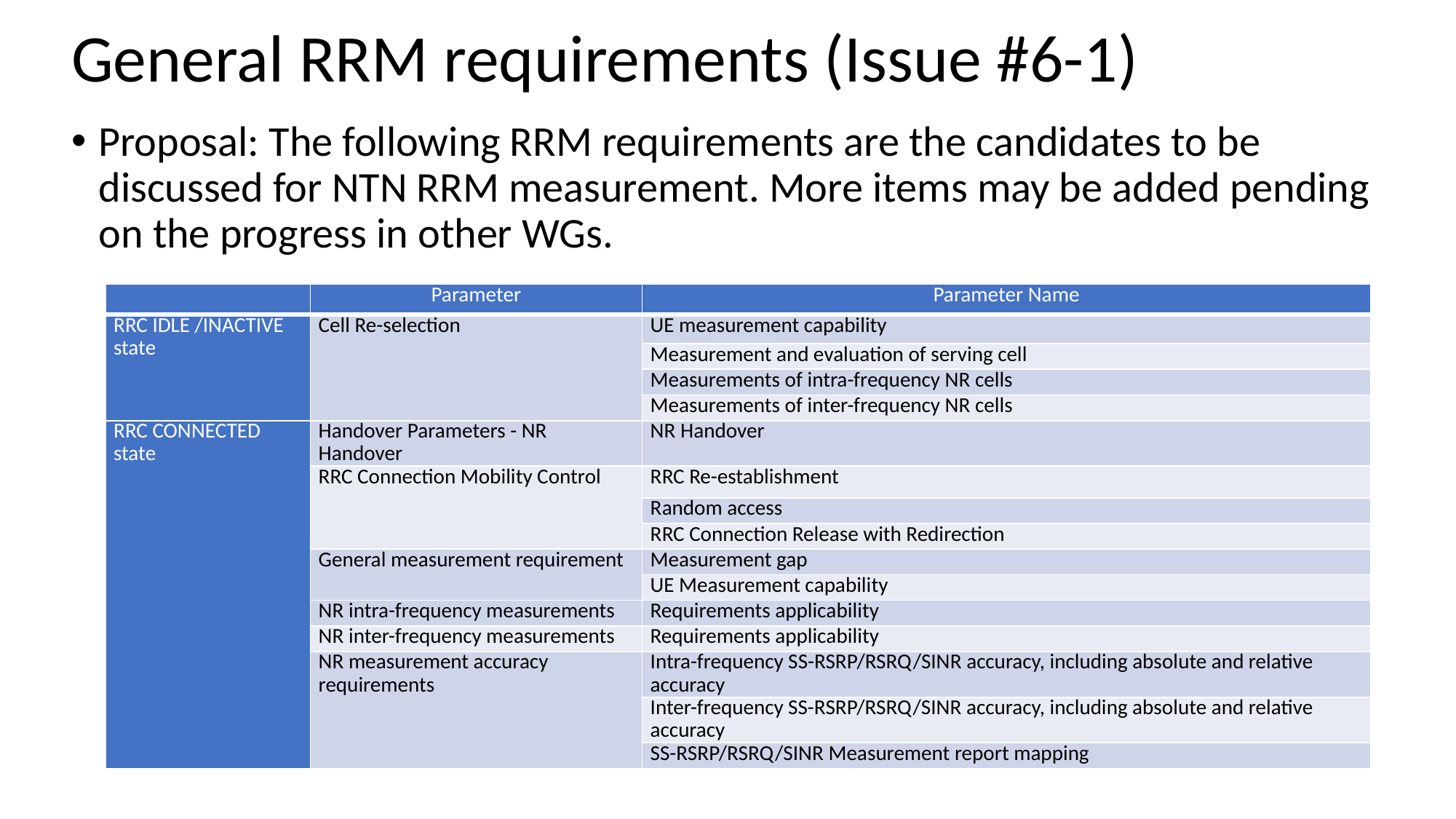

# General RRM requirements (Issue #6-1)
Proposal: The following RRM requirements are the candidates to be discussed for NTN RRM measurement. More items may be added pending on the progress in other WGs.
|  | Parameter | Parameter Name |
| --- | --- | --- |
| RRC IDLE /INACTIVE state | Cell Re-selection | UE measurement capability |
|  |  | Measurement and evaluation of serving cell |
|  |  | Measurements of intra-frequency NR cells |
|  |  | Measurements of inter-frequency NR cells |
| RRC CONNECTED state | Handover Parameters - NR Handover | NR Handover |
|  | RRC Connection Mobility Control | RRC Re-establishment |
|  |  | Random access |
|  |  | RRC Connection Release with Redirection |
|  | General measurement requirement | Measurement gap |
|  |  | UE Measurement capability |
|  | NR intra-frequency measurements | Requirements applicability |
|  | NR inter-frequency measurements | Requirements applicability |
|  | NR measurement accuracy requirements | Intra-frequency SS-RSRP/RSRQ/SINR accuracy, including absolute and relative accuracy |
|  |  | Inter-frequency SS-RSRP/RSRQ/SINR accuracy, including absolute and relative accuracy |
|  |  | SS-RSRP/RSRQ/SINR Measurement report mapping |